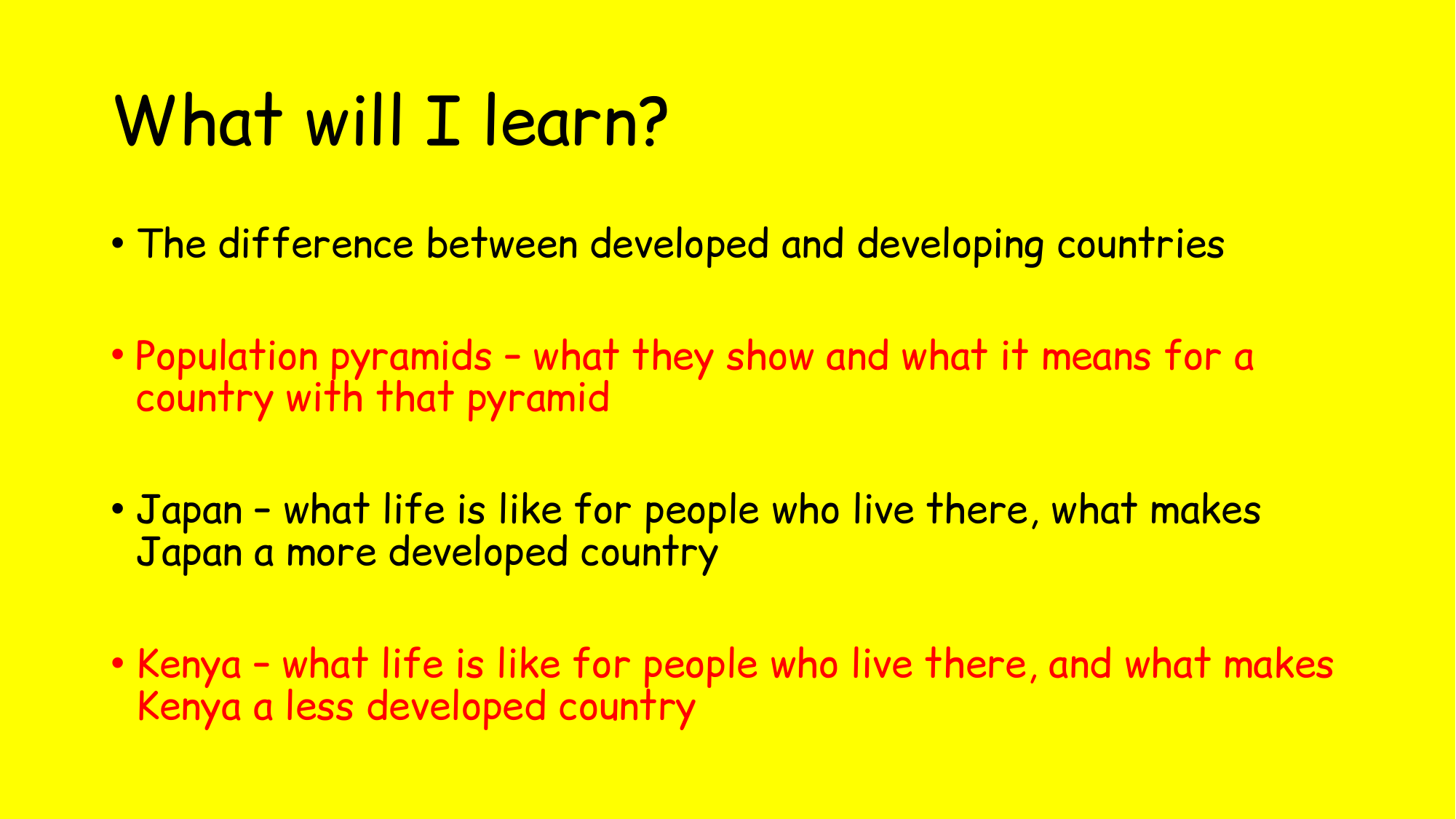

# What will I learn?
The difference between developed and developing countries

Population pyramids – what they show and what it means for a country with that pyramid

Japan – what life is like for people who live there, what makes Japan a more developed country

Kenya – what life is like for people who live there, and what makes Kenya a less developed country